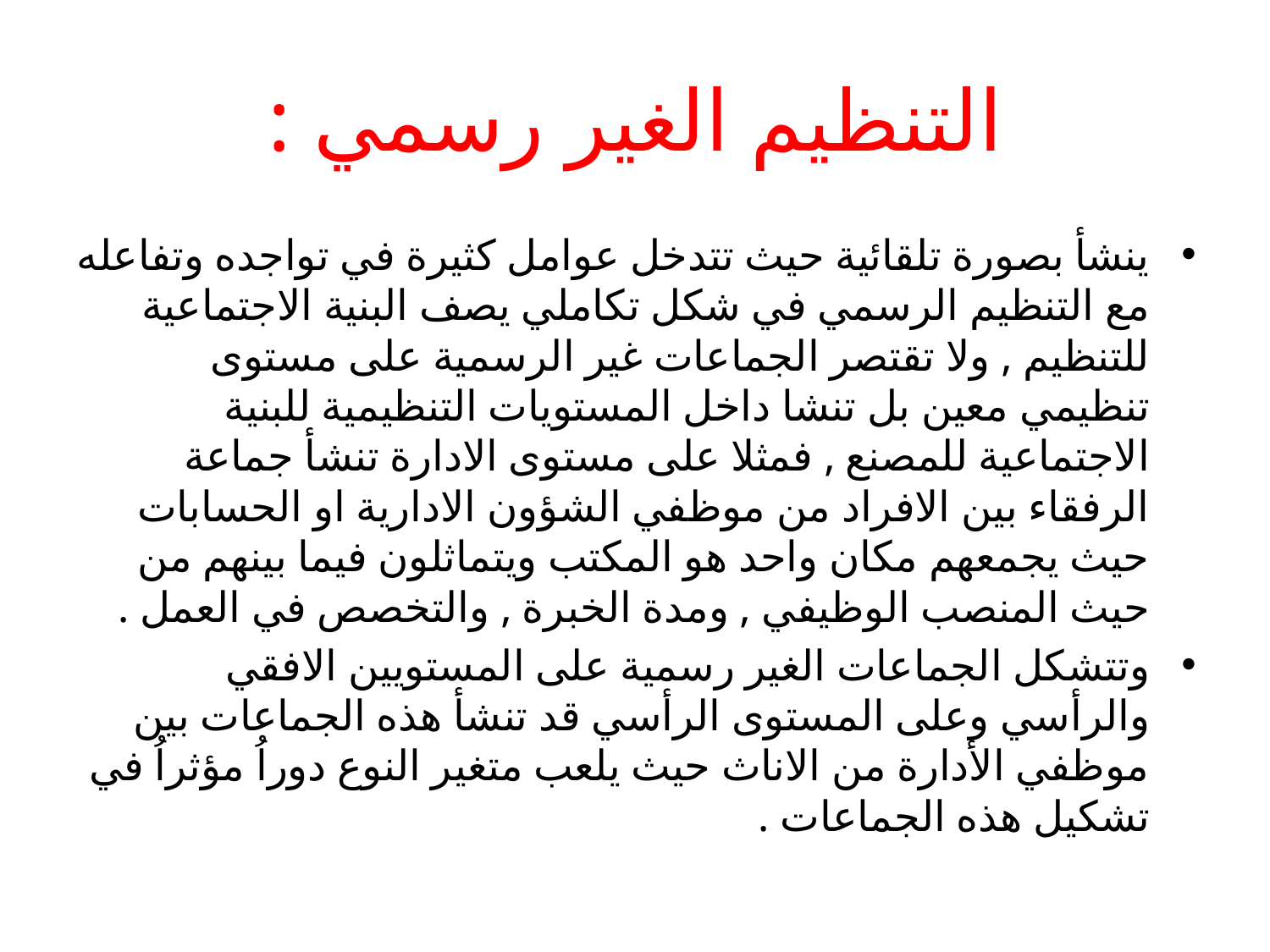

# التنظيم الغير رسمي :
ينشأ بصورة تلقائية حيث تتدخل عوامل كثيرة في تواجده وتفاعله مع التنظيم الرسمي في شكل تكاملي يصف البنية الاجتماعية للتنظيم , ولا تقتصر الجماعات غير الرسمية على مستوى تنظيمي معين بل تنشا داخل المستويات التنظيمية للبنية الاجتماعية للمصنع , فمثلا على مستوى الادارة تنشأ جماعة الرفقاء بين الافراد من موظفي الشؤون الادارية او الحسابات حيث يجمعهم مكان واحد هو المكتب ويتماثلون فيما بينهم من حيث المنصب الوظيفي , ومدة الخبرة , والتخصص في العمل .
وتتشكل الجماعات الغير رسمية على المستويين الافقي والرأسي وعلى المستوى الرأسي قد تنشأ هذه الجماعات بين موظفي الأدارة من الاناث حيث يلعب متغير النوع دوراُ مؤثراُ في تشكيل هذه الجماعات .